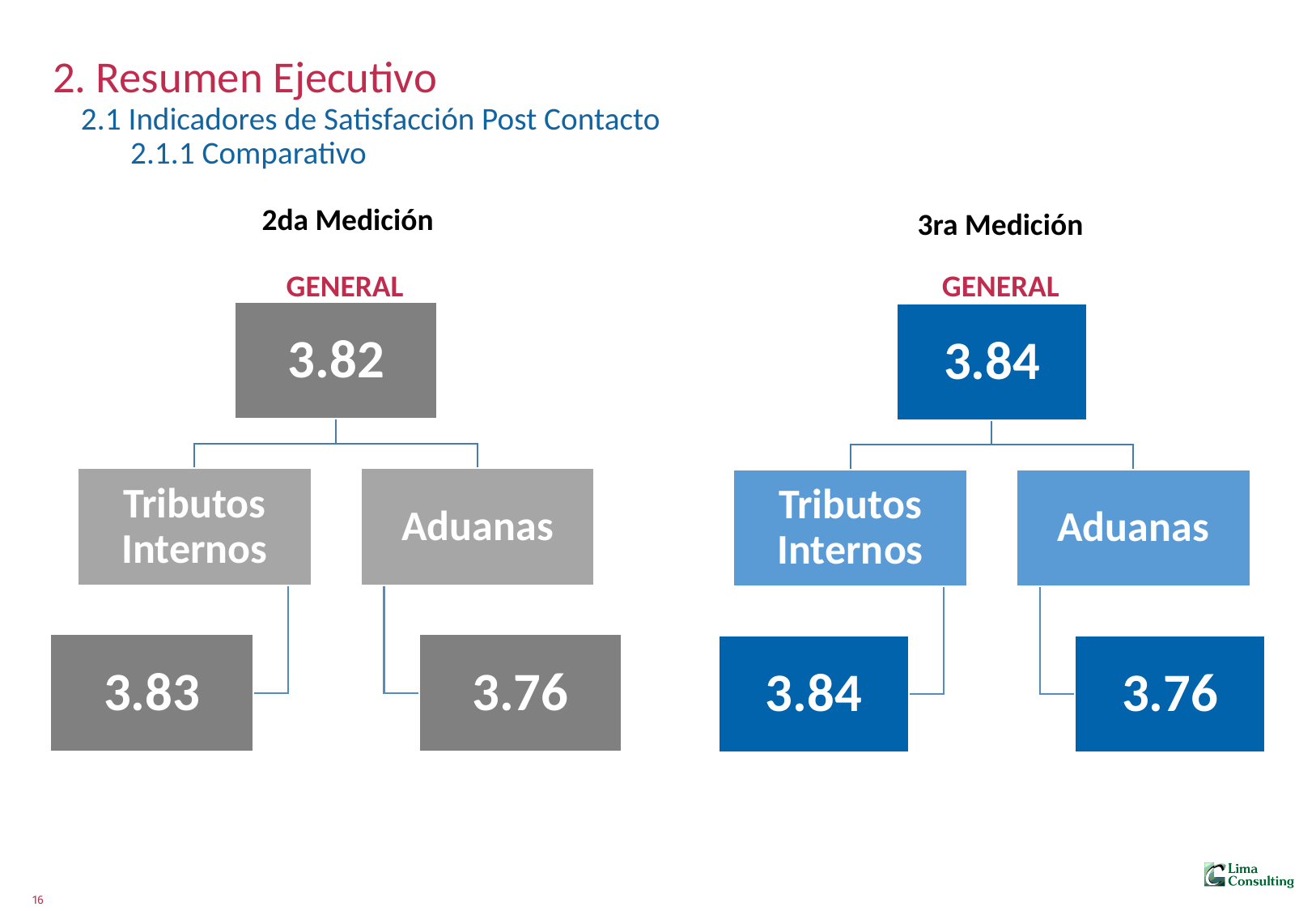

# 2. Resumen Ejecutivo 2.1 Indicadores de Satisfacción Post Contacto 2.1.1 Comparativo
2da Medición
3ra Medición
GENERAL
GENERAL
3.82
Tributos Internos
3.83
Aduanas
3.76
3.84
Tributos Internos
3.84
Aduanas
3.76